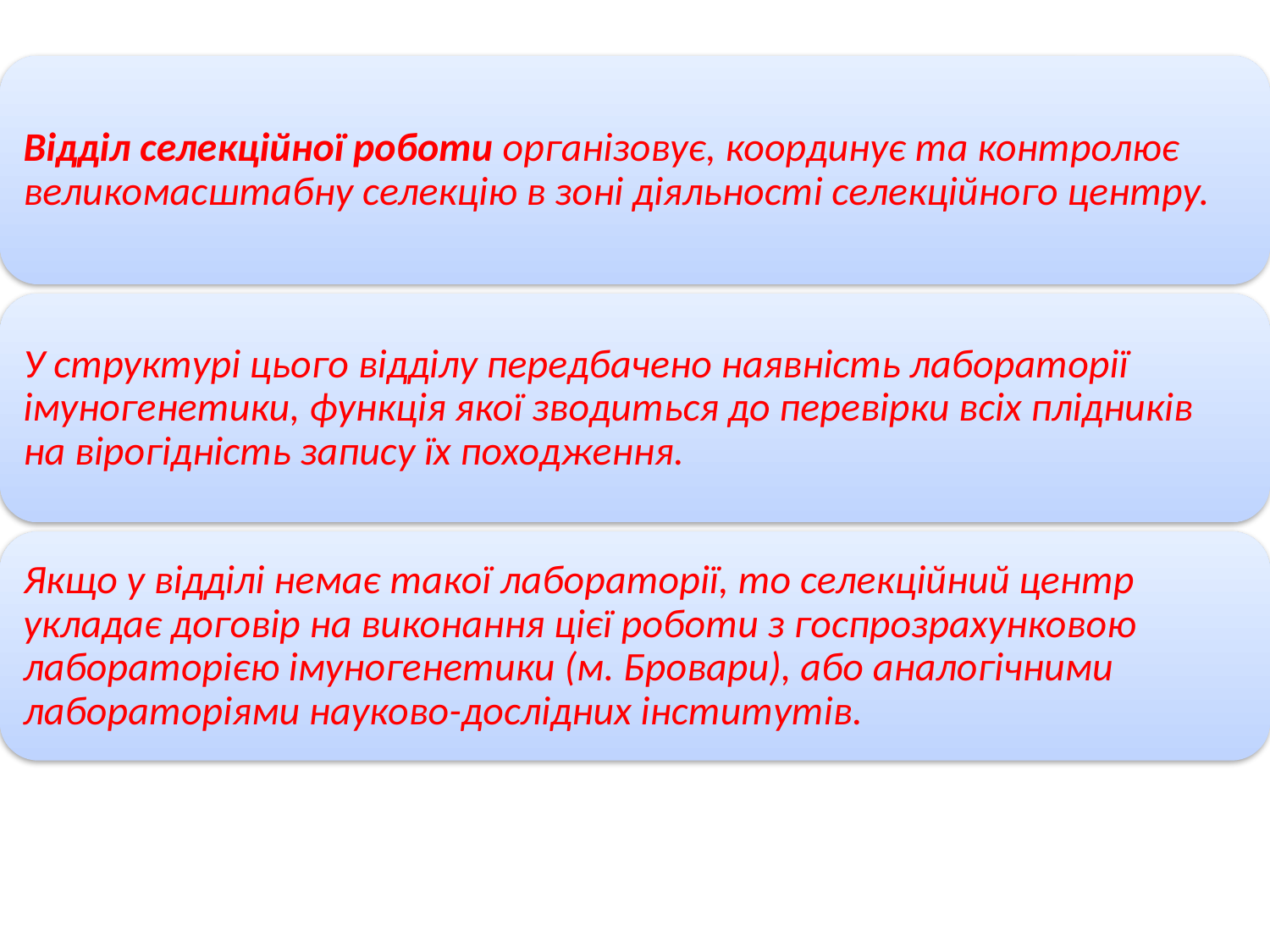

Відділ селекційної роботи організовує, координує та контролює великомасштабну селекцію в зоні діяльності селекційного центру.
У структурі цього відділу передбачено наявність лабораторії імуногенетики, функція якої зводиться до перевірки всіх плідників на вірогідність запису їх походження.
Якщо у відділі немає такої лабораторії, то селекційний центр укладає договір на виконання цієї роботи з госпрозрахунковою лабораторією імуногенетики (м. Бровари), або аналогічними лабораторіями науково-дослідних інститутів.